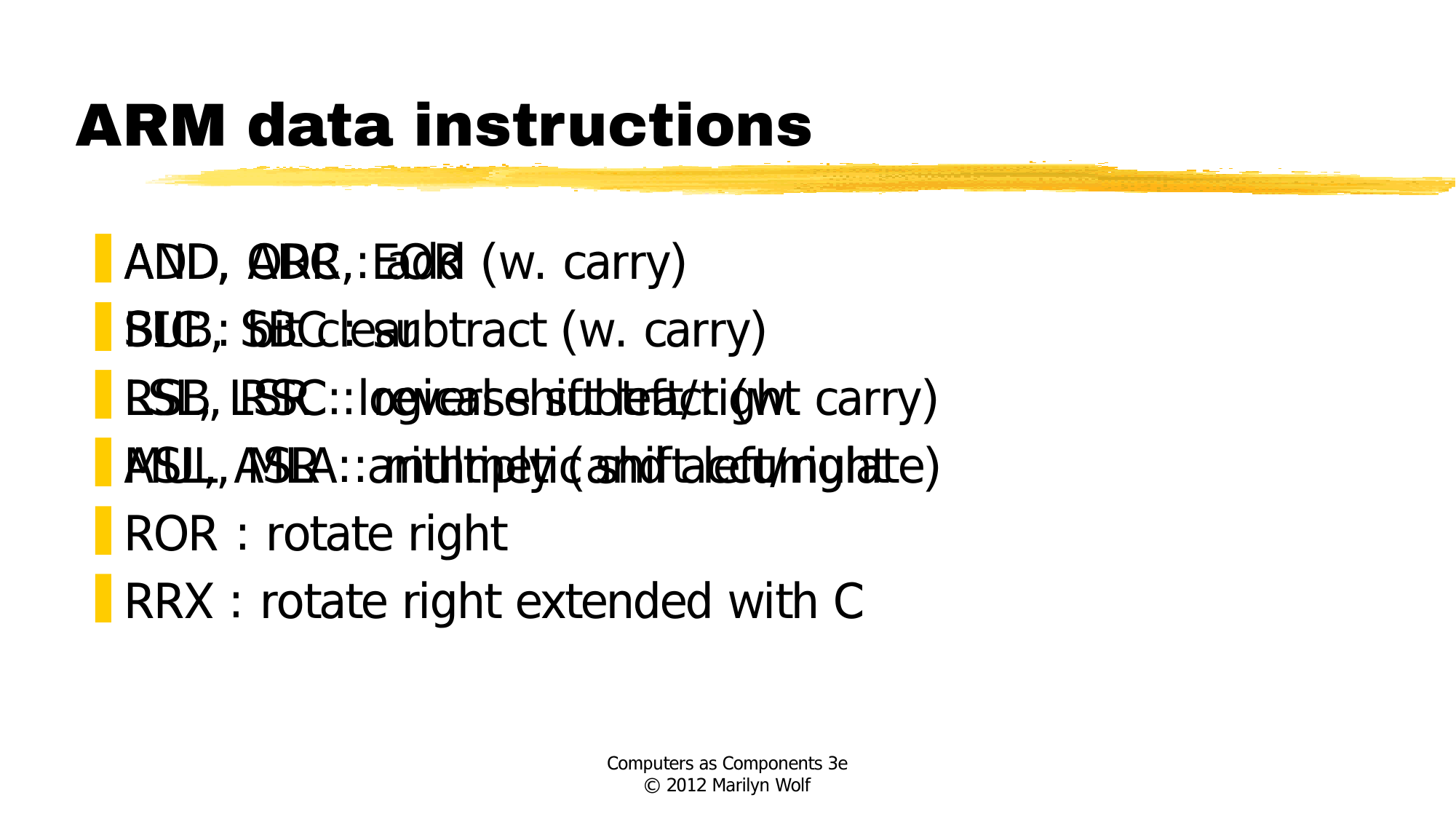

# ARM data instructions
ADD, ADC : add (w. carry)
SUB, SBC : subtract (w. carry)
RSB, RSC : reverse subtract (w. carry)
MUL, MLA : multiply (and accumulate)
AND, ORR, EOR
BIC : bit clear
LSL, LSR : logical shift left/right
ASL, ASR : arithmetic shift left/right
ROR : rotate right
RRX : rotate right extended with C